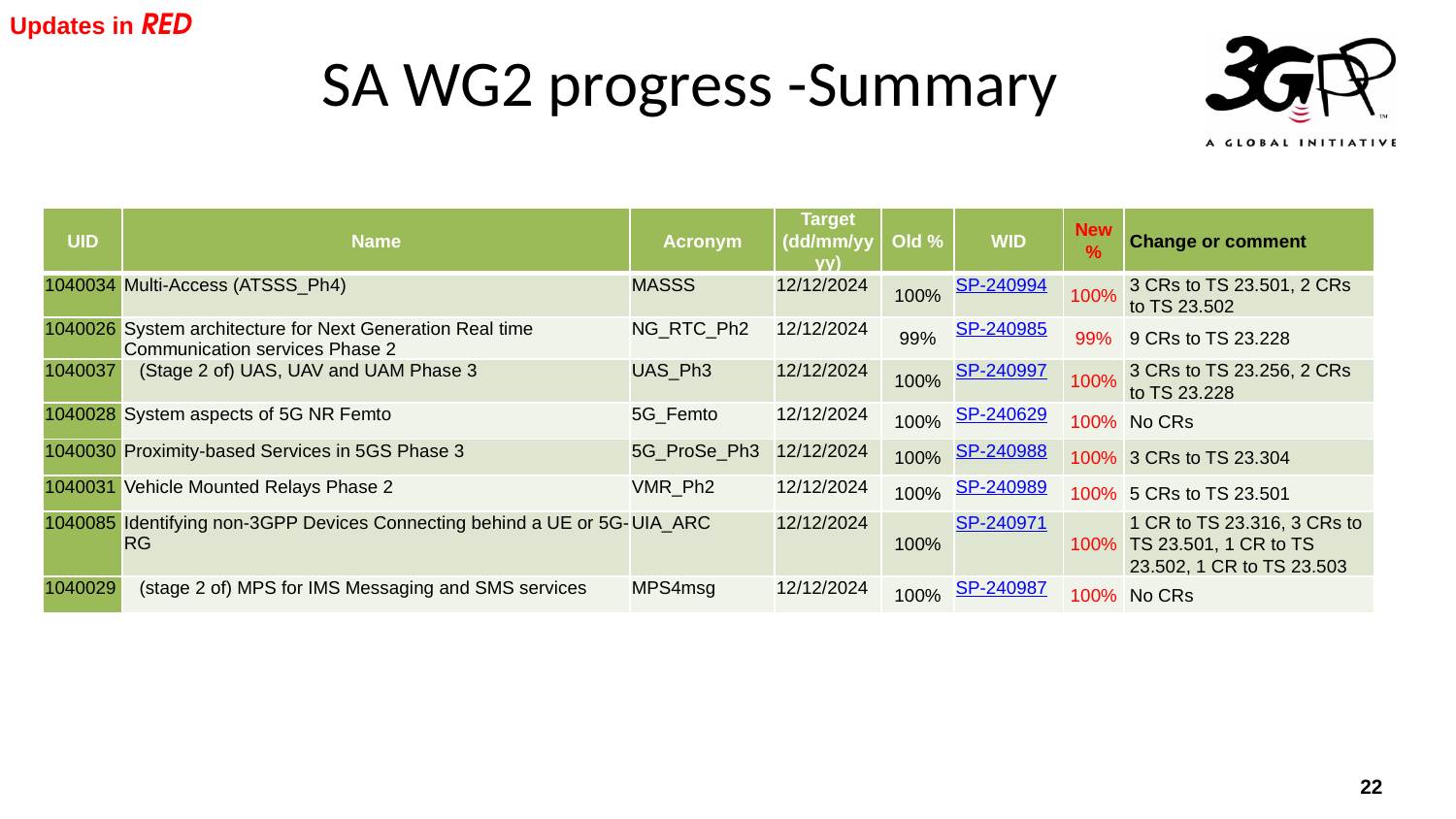

# SA WG2 progress -Summary
Updates in RED
| UID | Name | Acronym | Target (dd/mm/yyyy) | Old % | WID | New % | Change or comment |
| --- | --- | --- | --- | --- | --- | --- | --- |
| 1040034 | Multi-Access (ATSSS\_Ph4) | MASSS | 12/12/2024 | 100% | SP-240994 | 100% | 3 CRs to TS 23.501, 2 CRs to TS 23.502 |
| 1040026 | System architecture for Next Generation Real time Communication services Phase 2 | NG\_RTC\_Ph2 | 12/12/2024 | 99% | SP-240985 | 99% | 9 CRs to TS 23.228 |
| 1040037 | (Stage 2 of) UAS, UAV and UAM Phase 3 | UAS\_Ph3 | 12/12/2024 | 100% | SP-240997 | 100% | 3 CRs to TS 23.256, 2 CRs to TS 23.228 |
| 1040028 | System aspects of 5G NR Femto | 5G\_Femto | 12/12/2024 | 100% | SP-240629 | 100% | No CRs |
| 1040030 | Proximity-based Services in 5GS Phase 3 | 5G\_ProSe\_Ph3 | 12/12/2024 | 100% | SP-240988 | 100% | 3 CRs to TS 23.304 |
| 1040031 | Vehicle Mounted Relays Phase 2 | VMR\_Ph2 | 12/12/2024 | 100% | SP-240989 | 100% | 5 CRs to TS 23.501 |
| 1040085 | Identifying non-3GPP Devices Connecting behind a UE or 5G-RG | UIA\_ARC | 12/12/2024 | 100% | SP-240971 | 100% | 1 CR to TS 23.316, 3 CRs to TS 23.501, 1 CR to TS 23.502, 1 CR to TS 23.503 |
| 1040029 | (stage 2 of) MPS for IMS Messaging and SMS services | MPS4msg | 12/12/2024 | 100% | SP-240987 | 100% | No CRs |